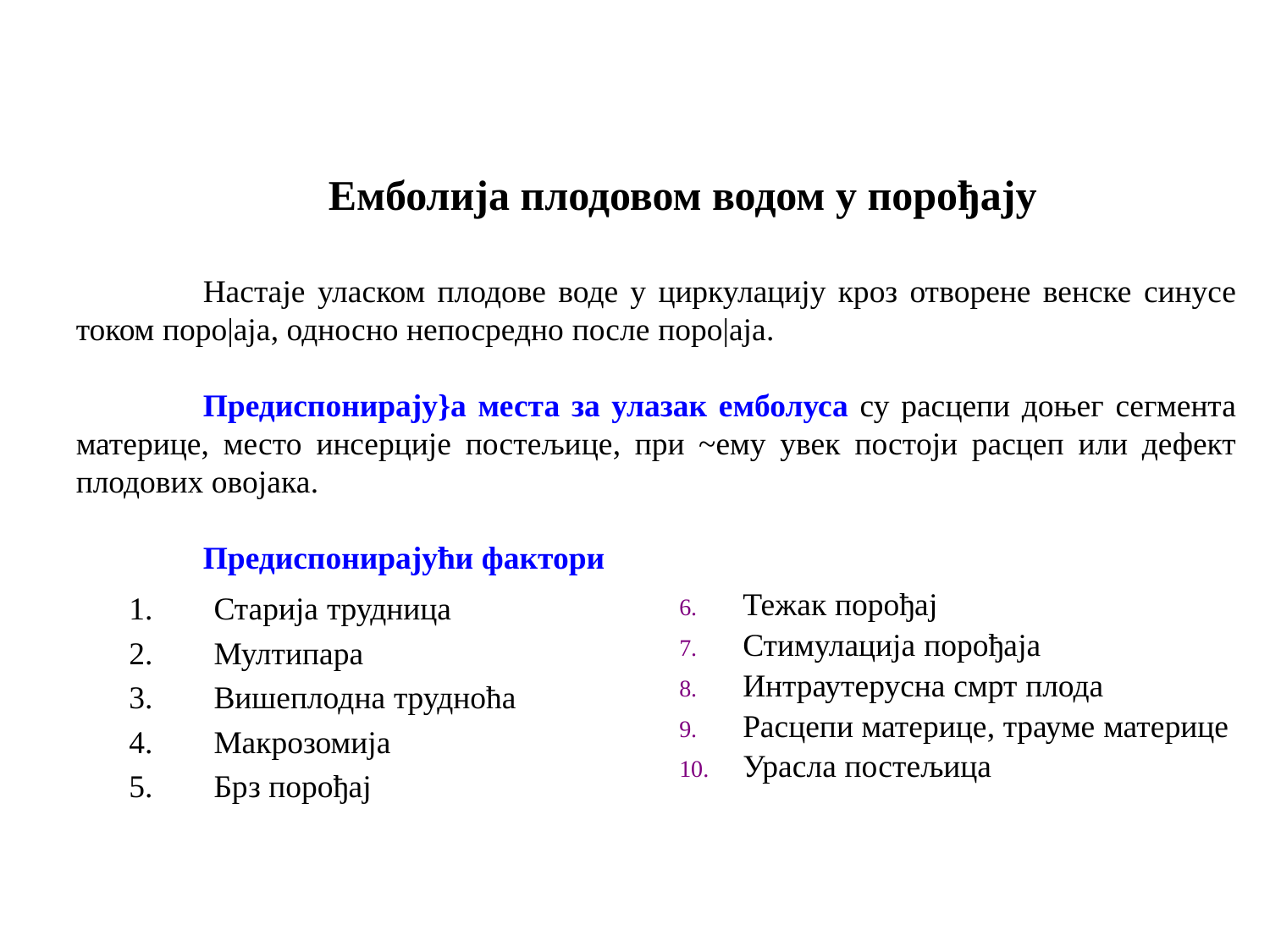

# Емболија плодовом водом у порођају
	Настаје уласком плодове воде у циркулацију кроз отворене венске синусе током поро|аја, односно непосредно после поро|аја.

	Предиспонирају}а места за улазак емболуса су расцепи доњег сегмента материце, место инсерције постељице, при ~ему увек постоји расцеп или дефект плодових овојака.

	Предиспонирајући фактори
Старија трудница
Мултипара
Вишеплодна трудноћа
Макрозомија
Брз порођај
Тежак порођај
Стимулација порођаја
Интраутерусна смрт плода
Расцепи материце, трауме материце
Урасла постељица